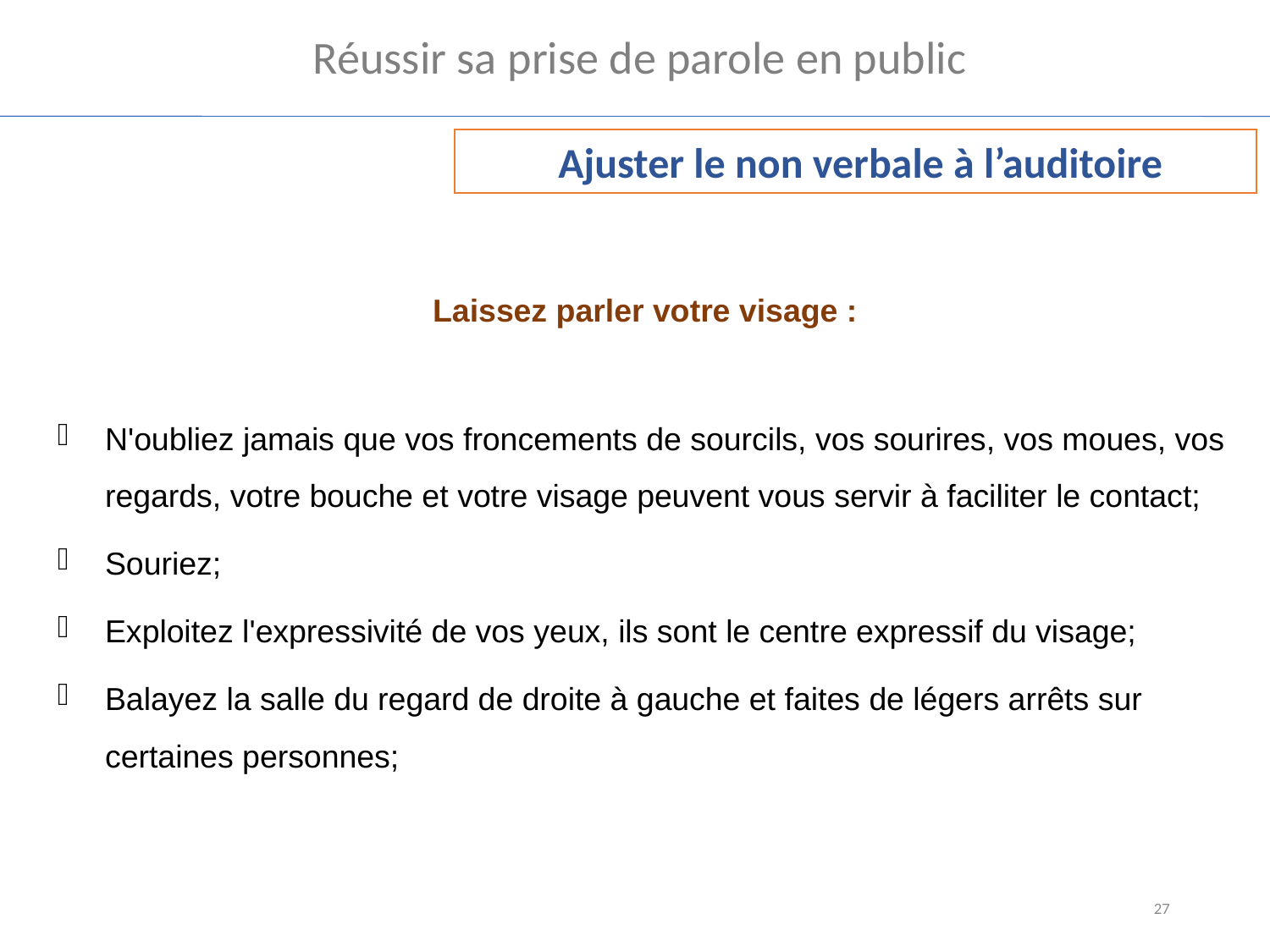

Réussir sa prise de parole en public
 Ajuster le non verbale à l’auditoire
Laissez parler votre visage :

N'oubliez jamais que vos froncements de sourcils, vos sourires, vos moues, vos regards, votre bouche et votre visage peuvent vous servir à faciliter le contact;
Souriez;
Exploitez l'expressivité de vos yeux, ils sont le centre expressif du visage;
Balayez la salle du regard de droite à gauche et faites de légers arrêts sur certaines personnes;
27